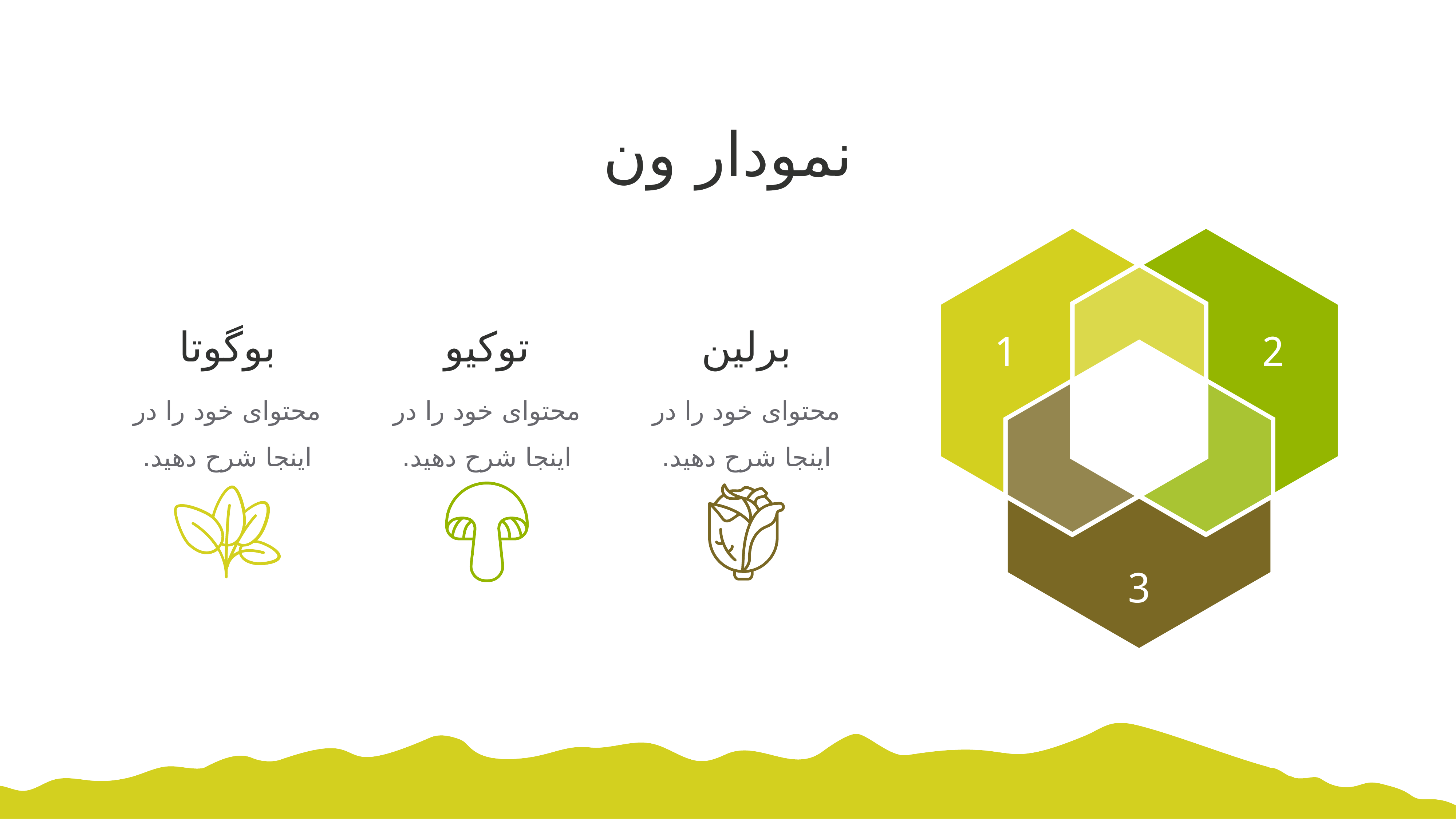

نمودار ون

بوگوتا
توکیو
برلین
1
2
محتوای خود را در اینجا شرح دهید.
محتوای خود را در اینجا شرح دهید.
محتوای خود را در اینجا شرح دهید.

3